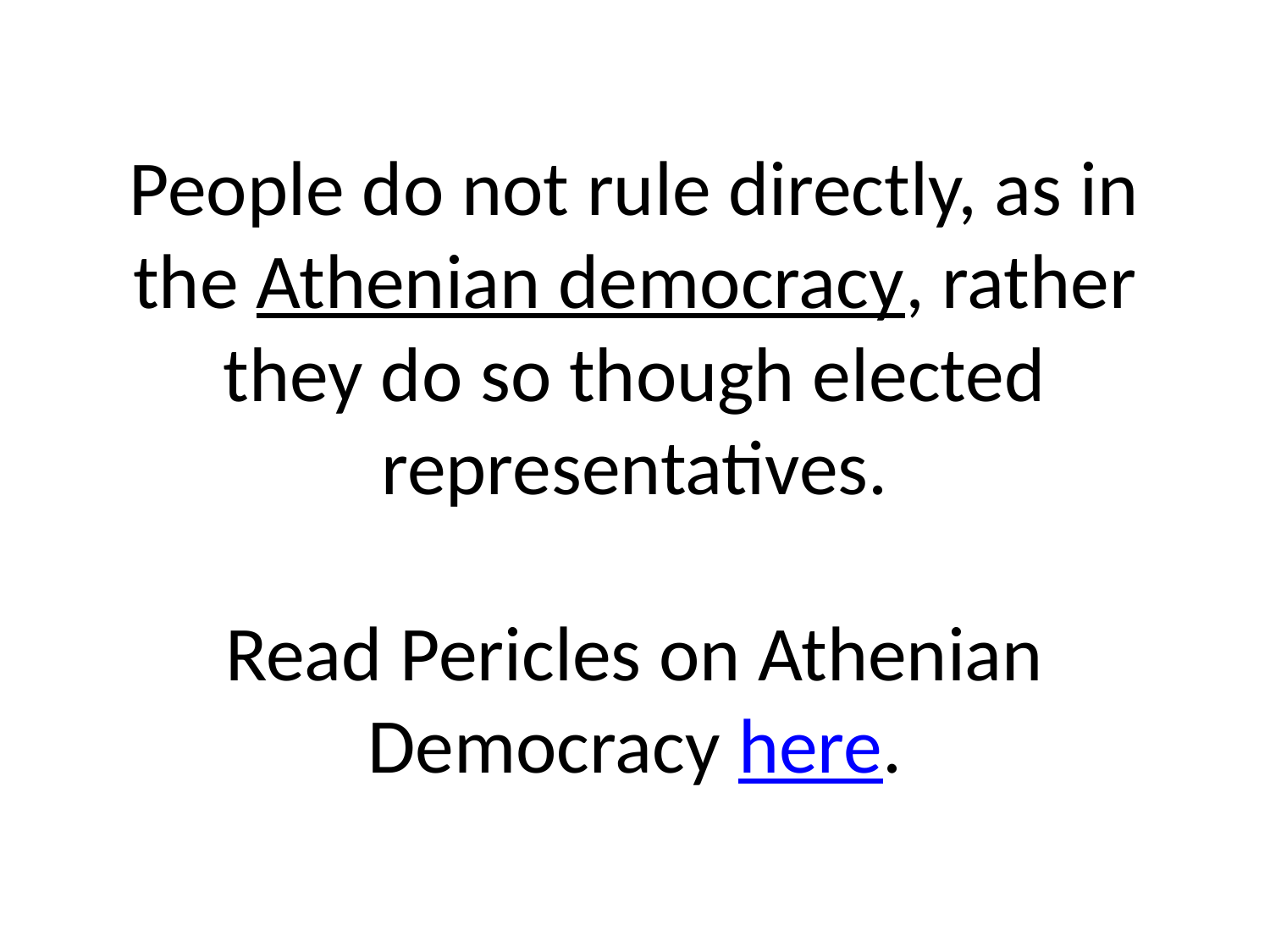

# People do not rule directly, as in the Athenian democracy, rather they do so though elected representatives. Read Pericles on Athenian Democracy here.